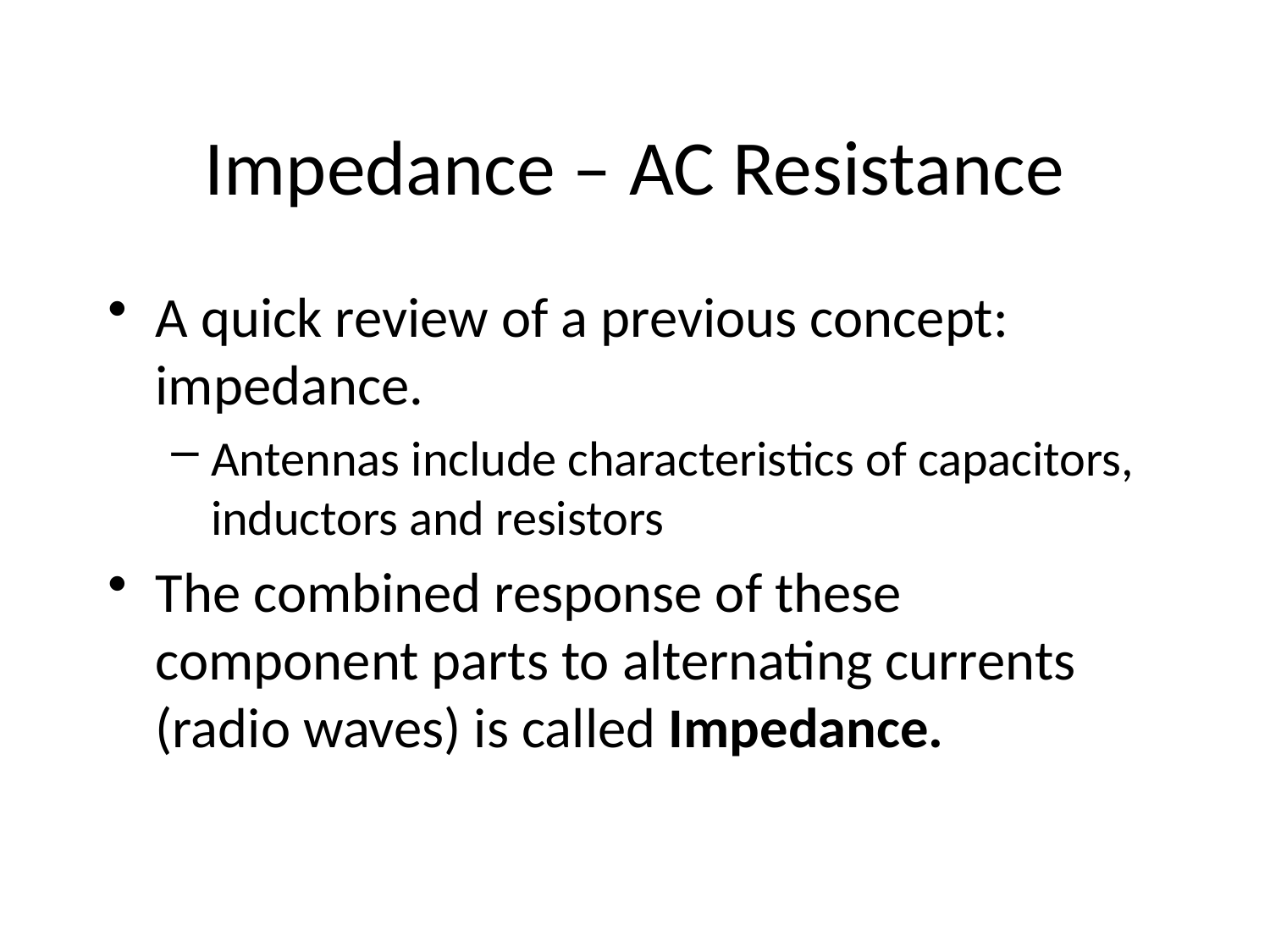

Impedance – AC Resistance
A quick review of a previous concept: impedance.
Antennas include characteristics of capacitors, inductors and resistors
The combined response of these component parts to alternating currents (radio waves) is called Impedance.